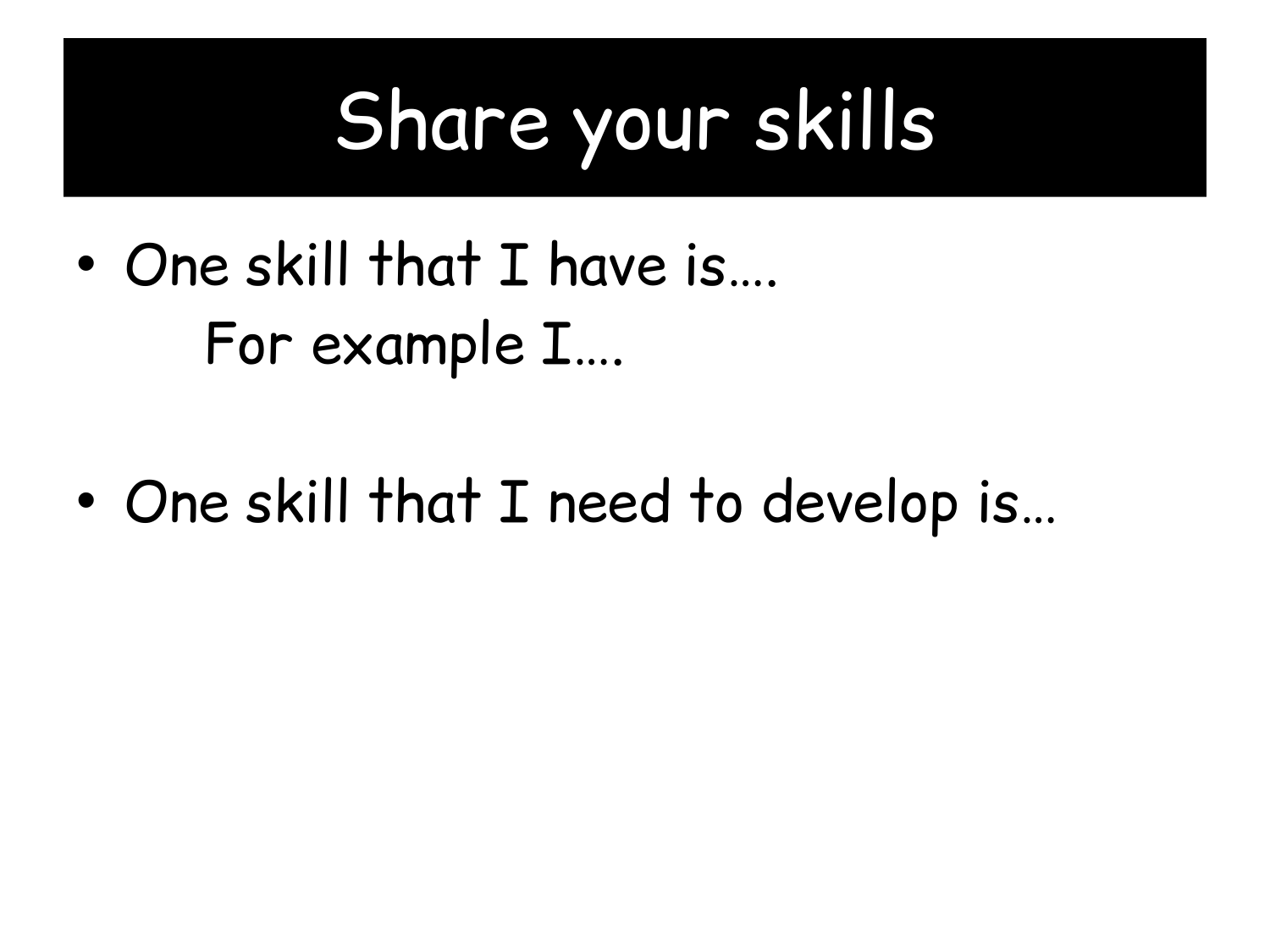

# Share your skills
One skill that I have is….
	For example I….

One skill that I need to develop is…